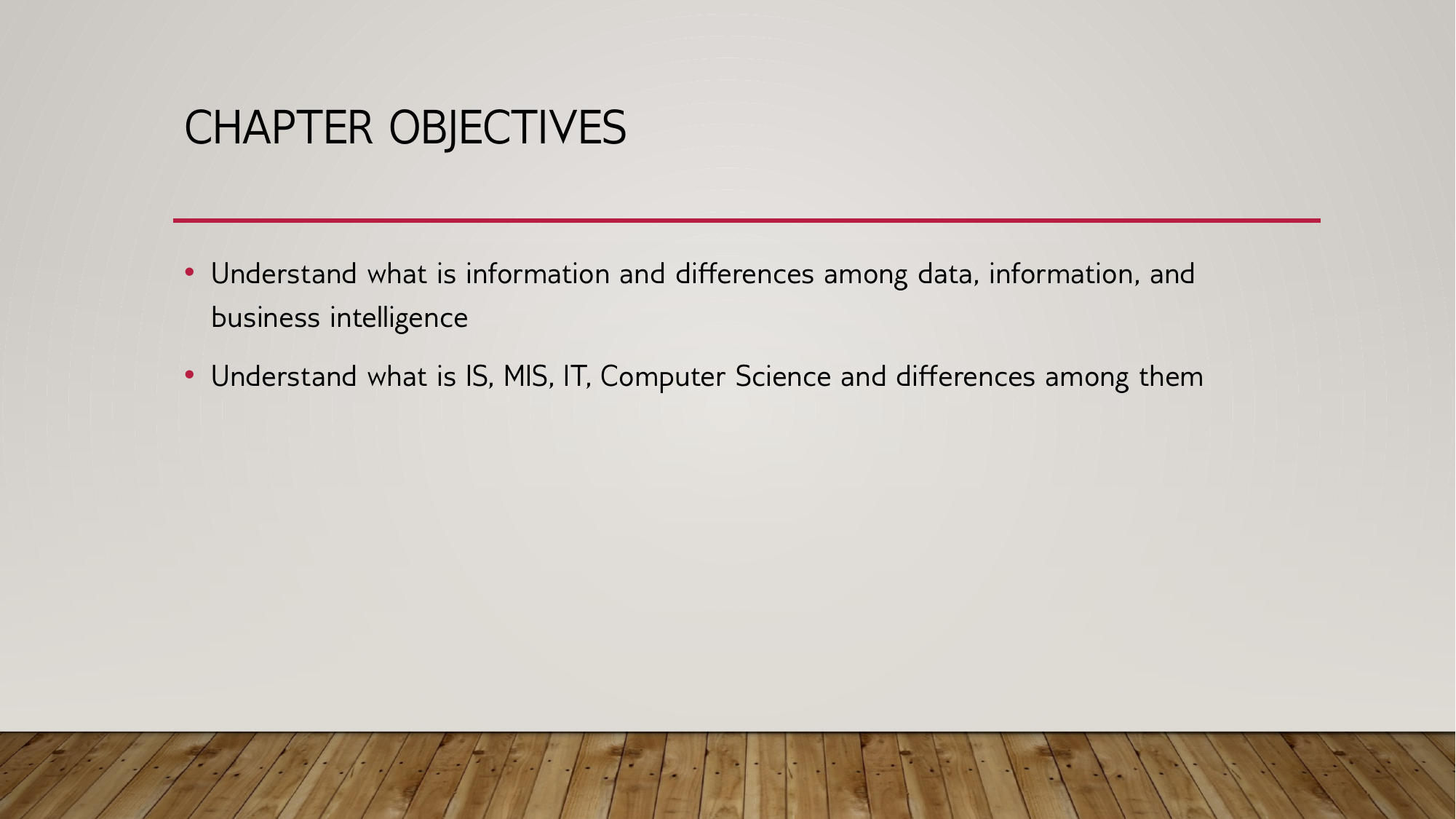

# chapter objectives
Understand what is information and differences among data, information, and business intelligence
Understand what is IS, MIS, IT, Computer Science and differences among them